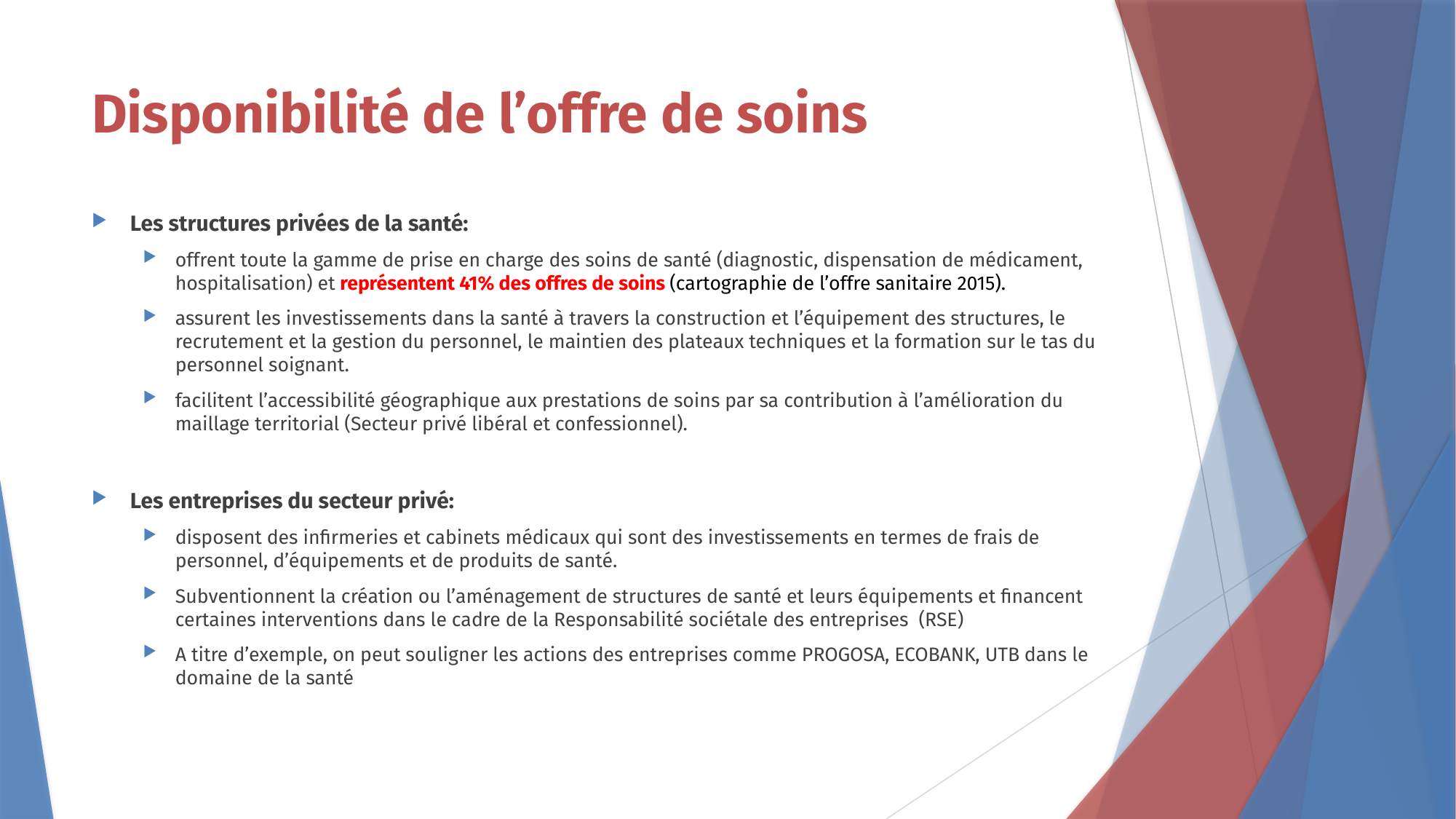

# Disponibilité de l’offre de soins
Les structures privées de la santé:
offrent toute la gamme de prise en charge des soins de santé (diagnostic, dispensation de médicament, hospitalisation) et représentent 41% des offres de soins (cartographie de l’offre sanitaire 2015).
assurent les investissements dans la santé à travers la construction et l’équipement des structures, le recrutement et la gestion du personnel, le maintien des plateaux techniques et la formation sur le tas du personnel soignant.
facilitent l’accessibilité géographique aux prestations de soins par sa contribution à l’amélioration du maillage territorial (Secteur privé libéral et confessionnel).

Les entreprises du secteur privé:
disposent des infirmeries et cabinets médicaux qui sont des investissements en termes de frais de personnel, d’équipements et de produits de santé.
Subventionnent la création ou l’aménagement de structures de santé et leurs équipements et financent certaines interventions dans le cadre de la Responsabilité sociétale des entreprises  (RSE)
A titre d’exemple, on peut souligner les actions des entreprises comme PROGOSA, ECOBANK, UTB dans le domaine de la santé